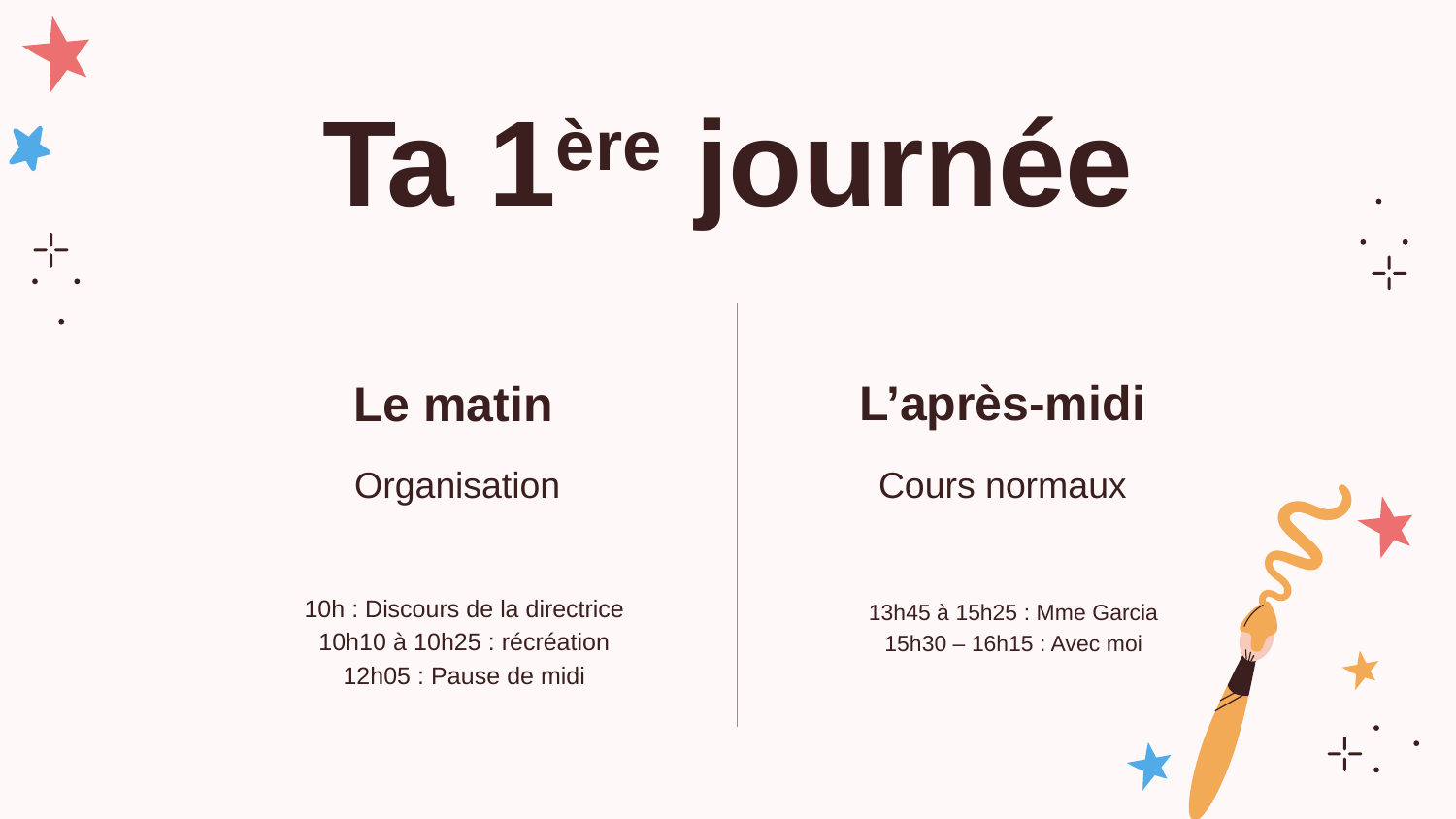

# Ta 1ère journée
Le matin
L’après-midi
Organisation
Cours normaux

13h45 à 15h25 : Mme Garcia
15h30 – 16h15 : Avec moi
10h : Discours de la directrice
10h10 à 10h25 : récréation
12h05 : Pause de midi